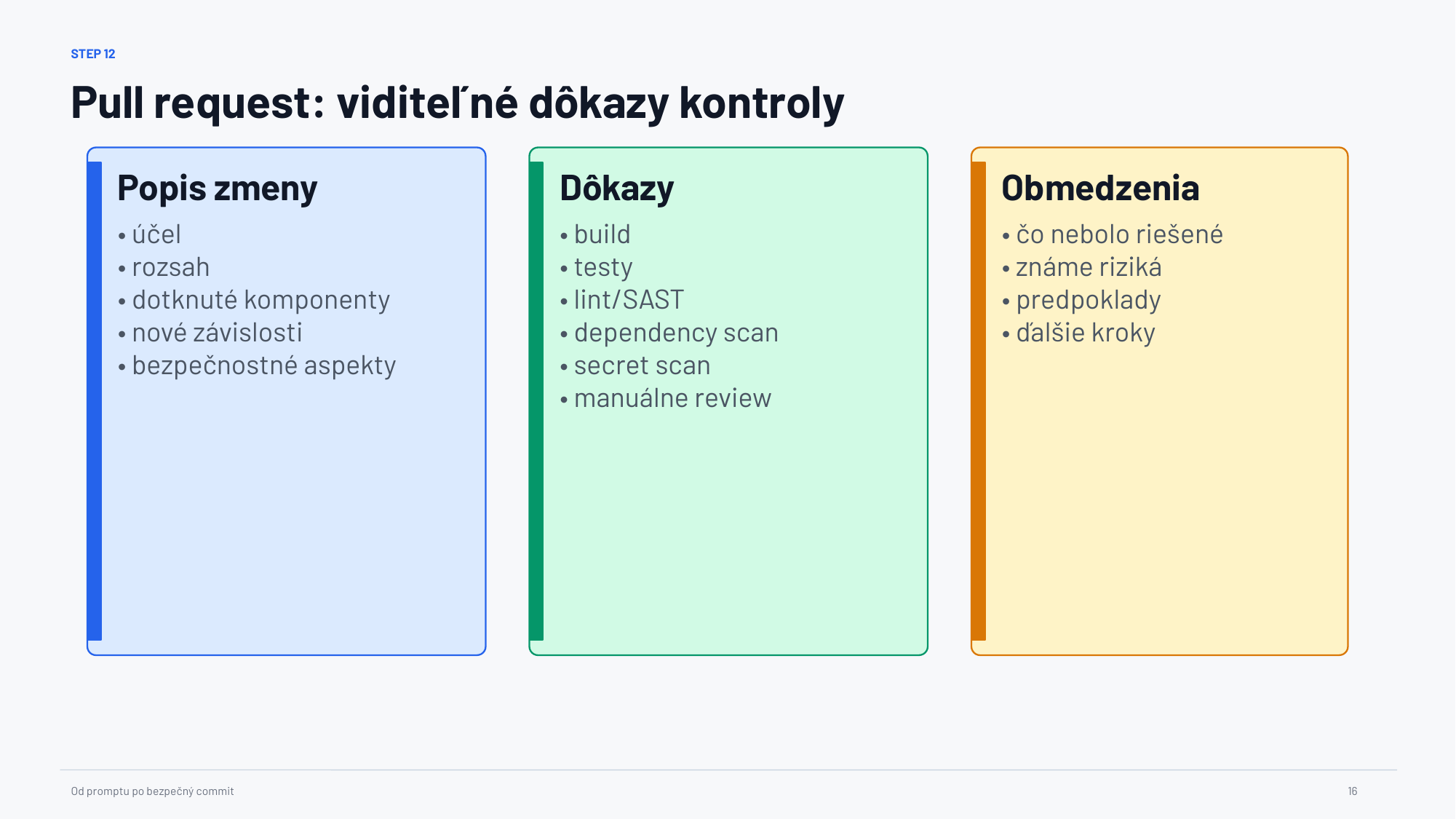

STEP 12
Pull request: viditeľné dôkazy kontroly

Popis zmeny
Dôkazy
Obmedzenia
• účel
• rozsah
• dotknuté komponenty
• nové závislosti
• bezpečnostné aspekty
• build
• testy
• lint/SAST
• dependency scan
• secret scan
• manuálne review
• čo nebolo riešené
• známe riziká
• predpoklady
• ďalšie kroky
16